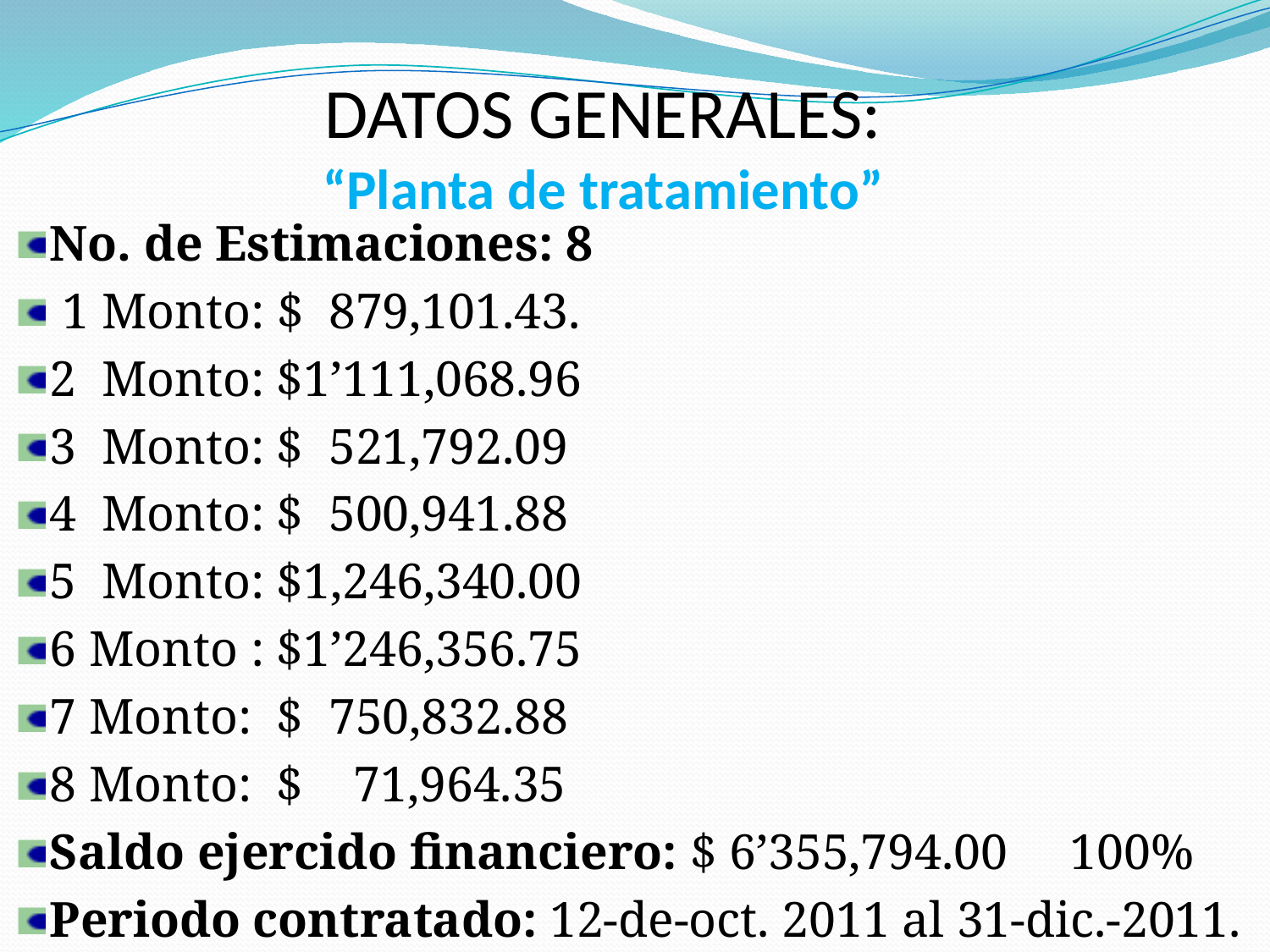

# DATOS GENERALES: “Planta de tratamiento”

No. de Estimaciones: 8
 1 Monto: $  879,101.43.
2  Monto: $1’111,068.96
3  Monto: $  521,792.09
4  Monto: $  500,941.88
5  Monto: $1,246,340.00
6 Monto : $1’246,356.75
7 Monto:  $  750,832.88
8 Monto:  $    71,964.35
Saldo ejercido financiero: $ 6’355,794.00     100%
Periodo contratado: 12-de-oct. 2011 al 31-dic.-2011.